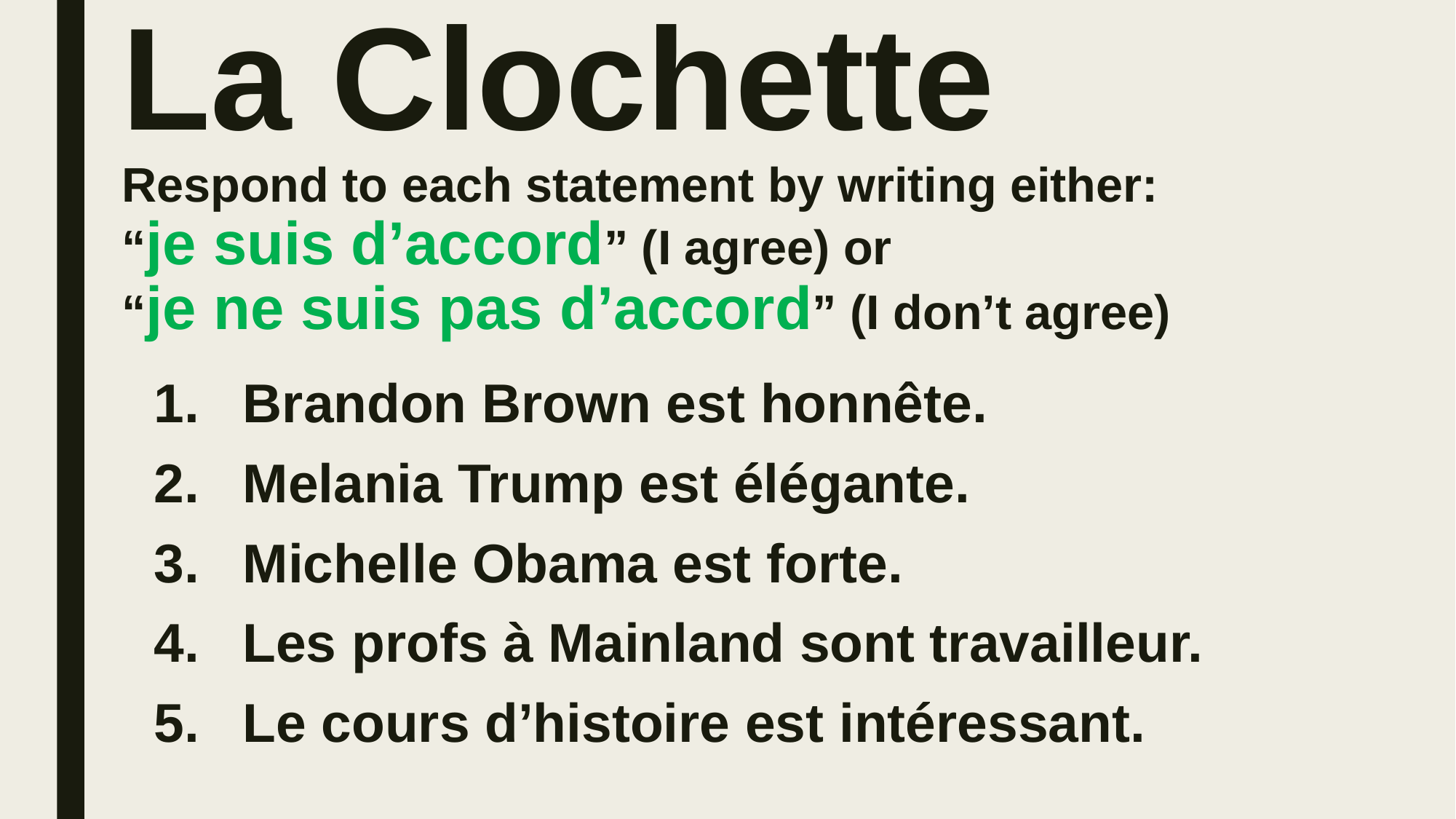

# La Clochette Respond to each statement by writing either: “je suis d’accord” (I agree) or “je ne suis pas d’accord” (I don’t agree)
Brandon Brown est honnête.
Melania Trump est élégante.
Michelle Obama est forte.
Les profs à Mainland sont travailleur.
Le cours d’histoire est intéressant.